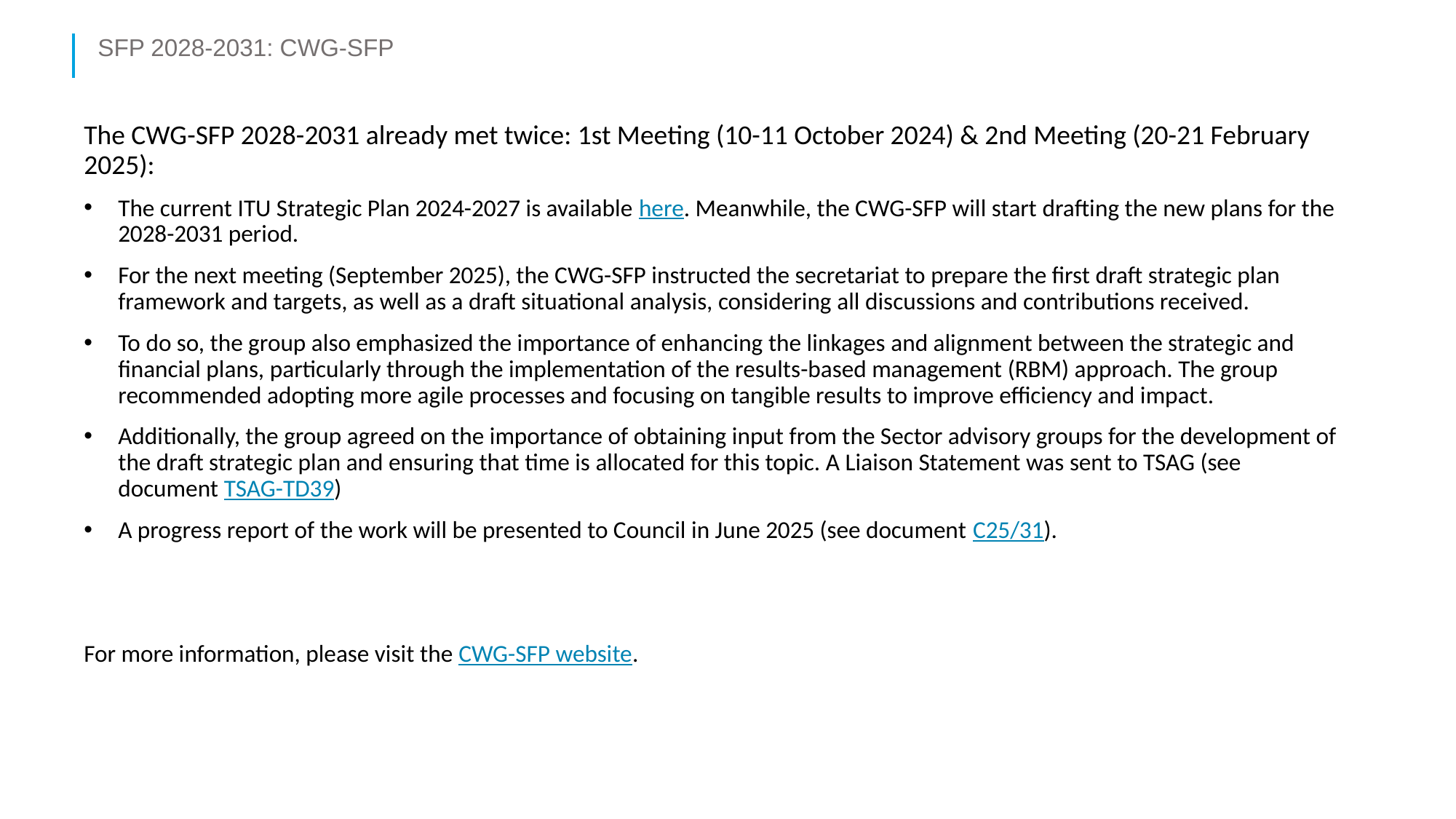

# SFP 2028-2031: CWG-SFP
The CWG-SFP 2028-2031 already met twice: 1st Meeting (10-11 October 2024) & 2nd Meeting (20-21 February 2025):
The current ITU Strategic Plan 2024-2027 is available here. Meanwhile, the CWG-SFP will start drafting the new plans for the 2028-2031 period.
For the next meeting (September 2025), the CWG-SFP instructed the secretariat to prepare the first draft strategic plan framework and targets, as well as a draft situational analysis, considering all discussions and contributions received.
To do so, the group also emphasized the importance of enhancing the linkages and alignment between the strategic and financial plans, particularly through the implementation of the results-based management (RBM) approach. The group recommended adopting more agile processes and focusing on tangible results to improve efficiency and impact.
Additionally, the group agreed on the importance of obtaining input from the Sector advisory groups for the development of the draft strategic plan and ensuring that time is allocated for this topic. A Liaison Statement was sent to TSAG (see document TSAG-TD39)
A progress report of the work will be presented to Council in June 2025 (see document C25/31).

For more information, please visit the CWG-SFP website.